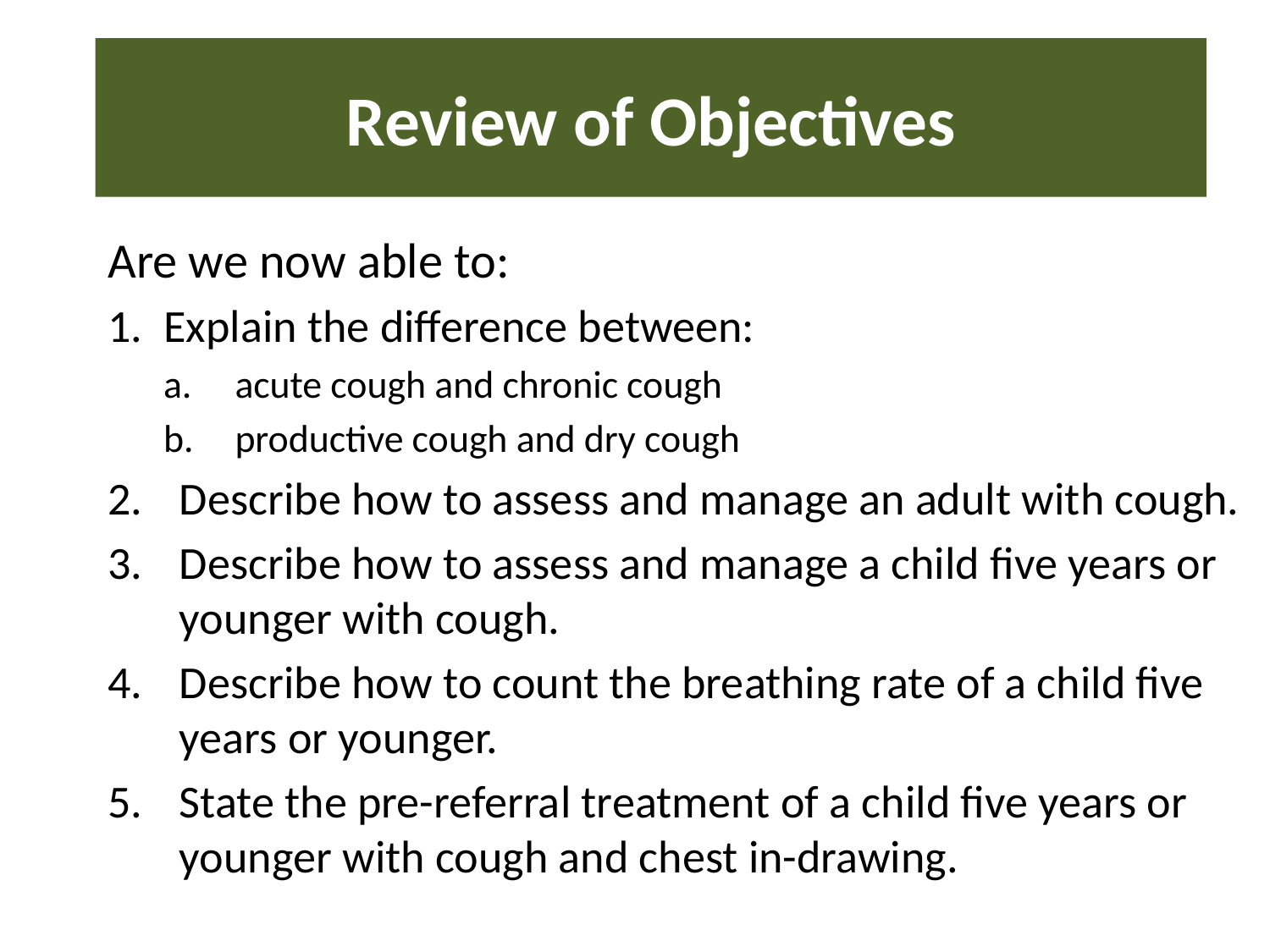

# Review of Objectives
Are we now able to:
Explain the difference between:
acute cough and chronic cough
productive cough and dry cough
Describe how to assess and manage an adult with cough.
Describe how to assess and manage a child five years or younger with cough.
Describe how to count the breathing rate of a child five years or younger.
State the pre-referral treatment of a child five years or younger with cough and chest in-drawing.